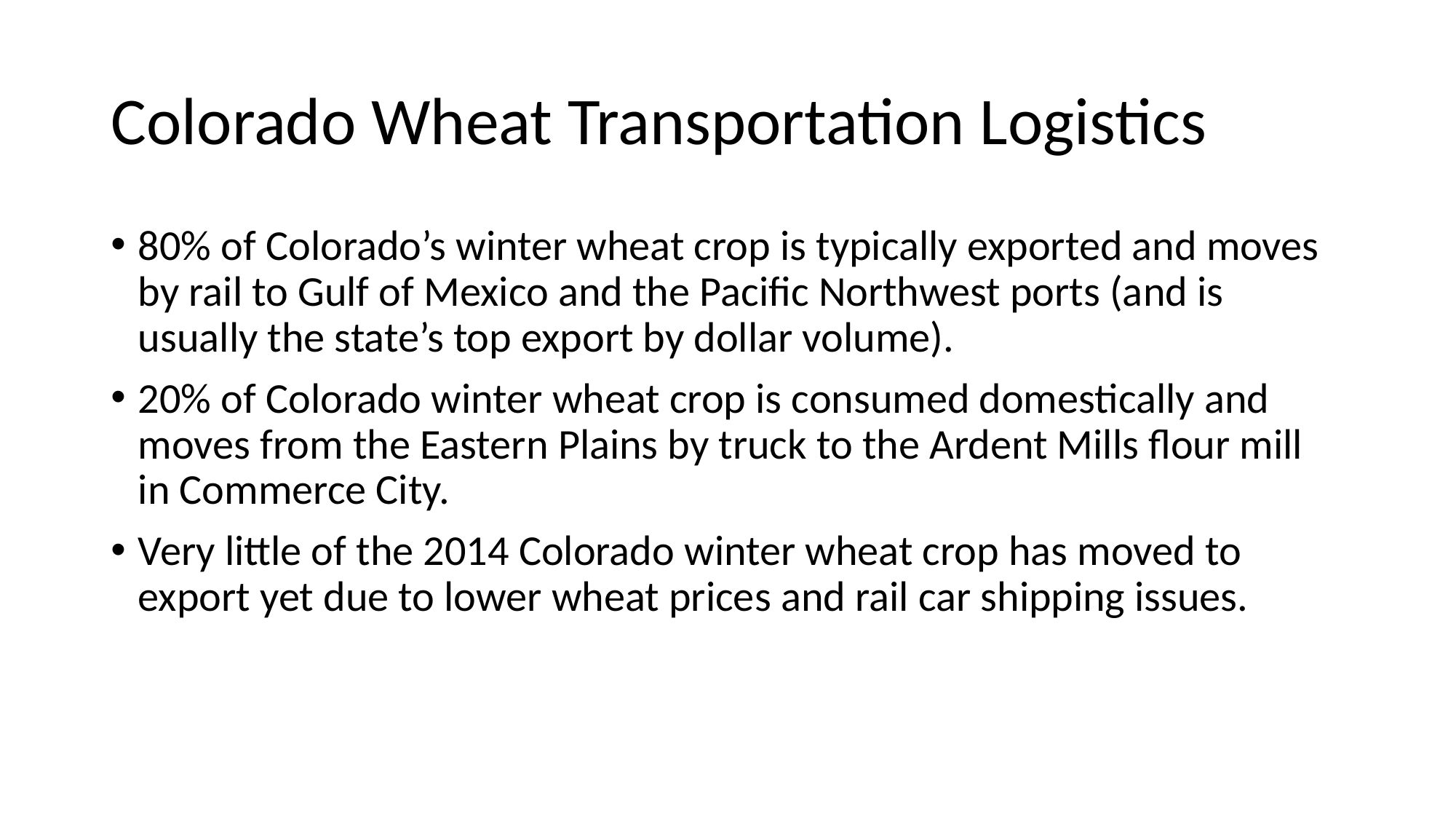

# Colorado Wheat Transportation Logistics
80% of Colorado’s winter wheat crop is typically exported and moves by rail to Gulf of Mexico and the Pacific Northwest ports (and is usually the state’s top export by dollar volume).
20% of Colorado winter wheat crop is consumed domestically and moves from the Eastern Plains by truck to the Ardent Mills flour mill in Commerce City.
Very little of the 2014 Colorado winter wheat crop has moved to export yet due to lower wheat prices and rail car shipping issues.